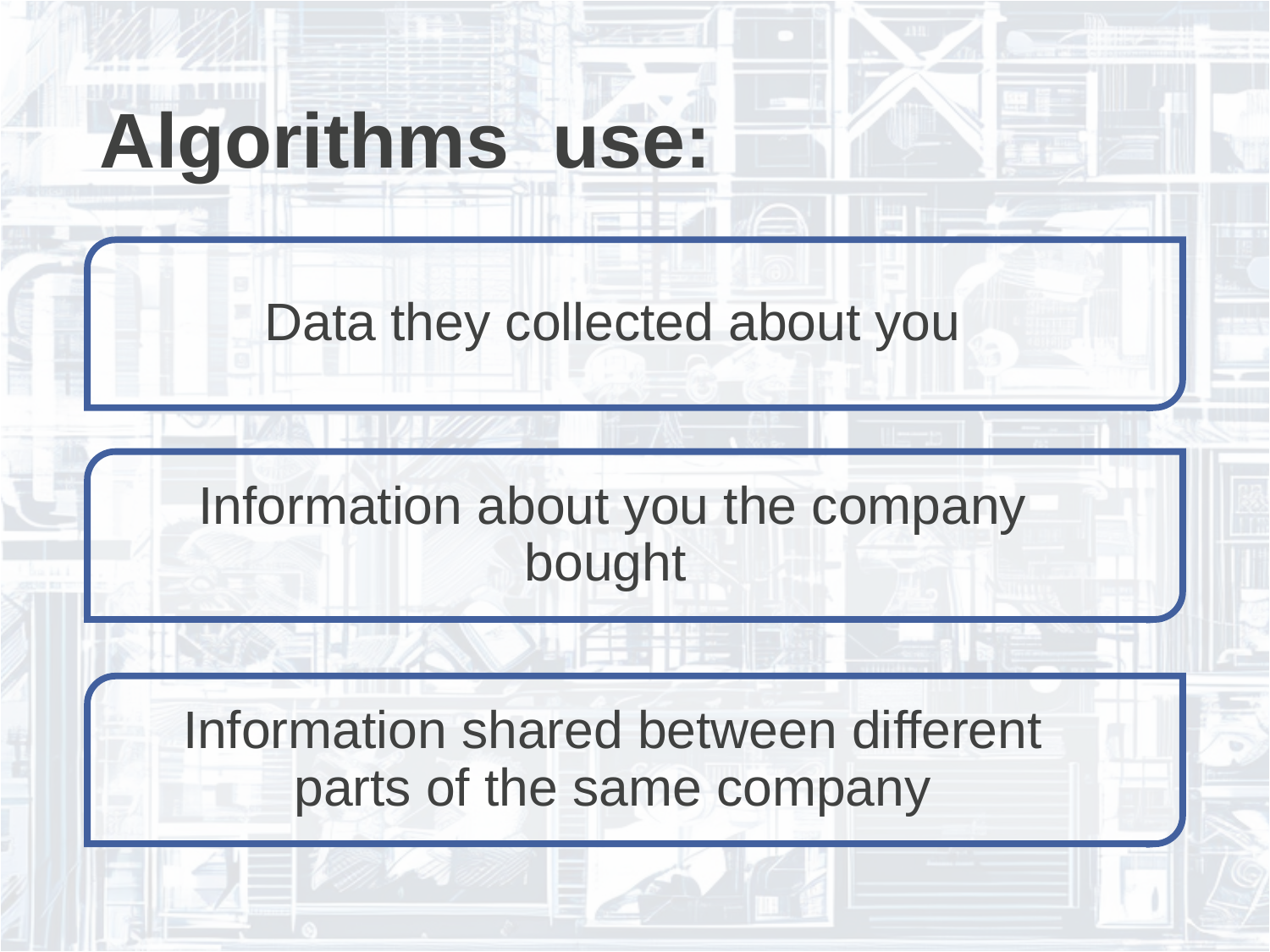

Algorithms  use:
Data they collected about you
Information about you the company bought
Information shared between different parts of the same company